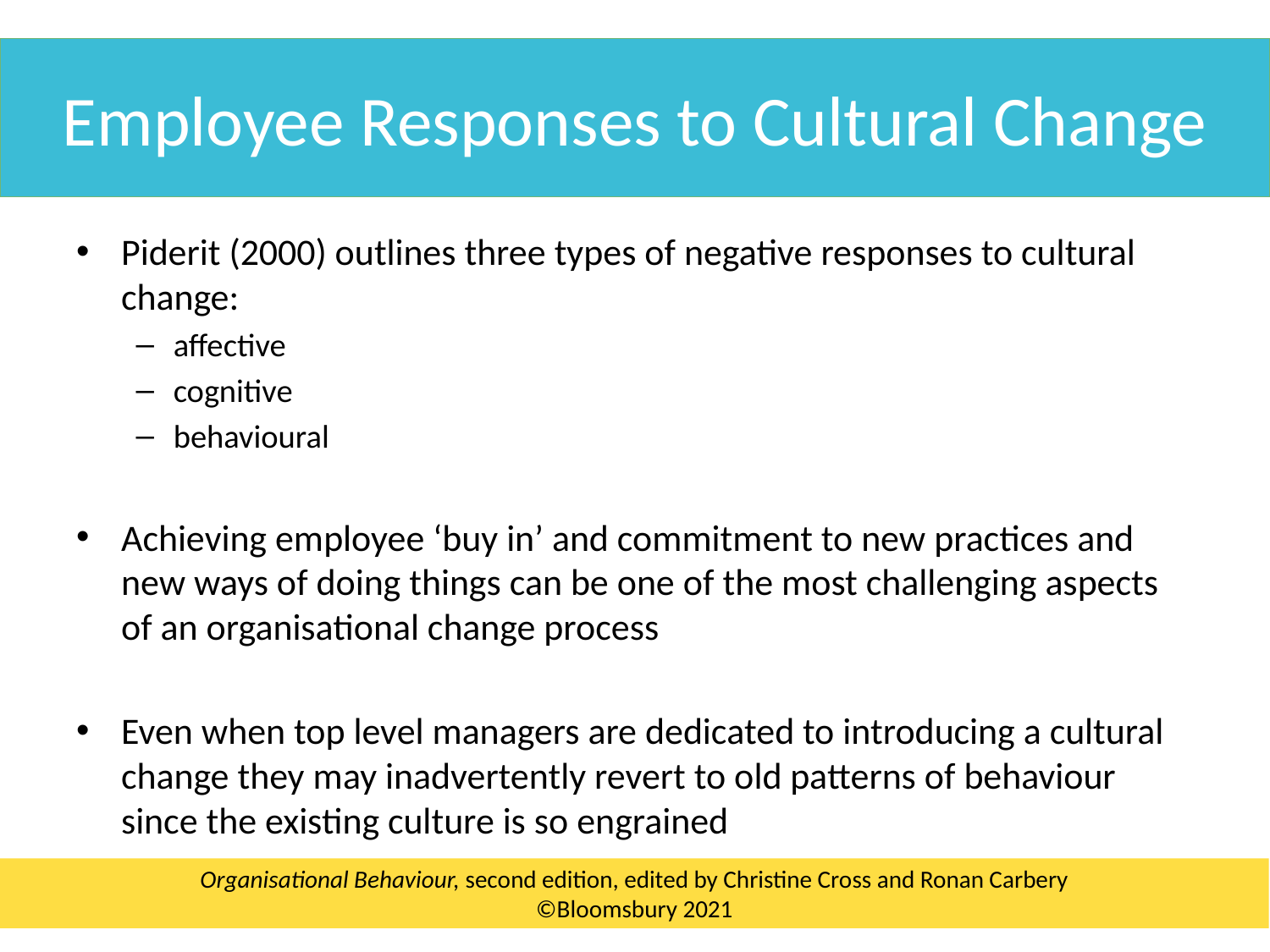

Employee Responses to Cultural Change
Piderit (2000) outlines three types of negative responses to cultural change:
affective
cognitive
behavioural

Achieving employee ‘buy in’ and commitment to new practices and new ways of doing things can be one of the most challenging aspects of an organisational change process

Even when top level managers are dedicated to introducing a cultural change they may inadvertently revert to old patterns of behaviour since the existing culture is so engrained